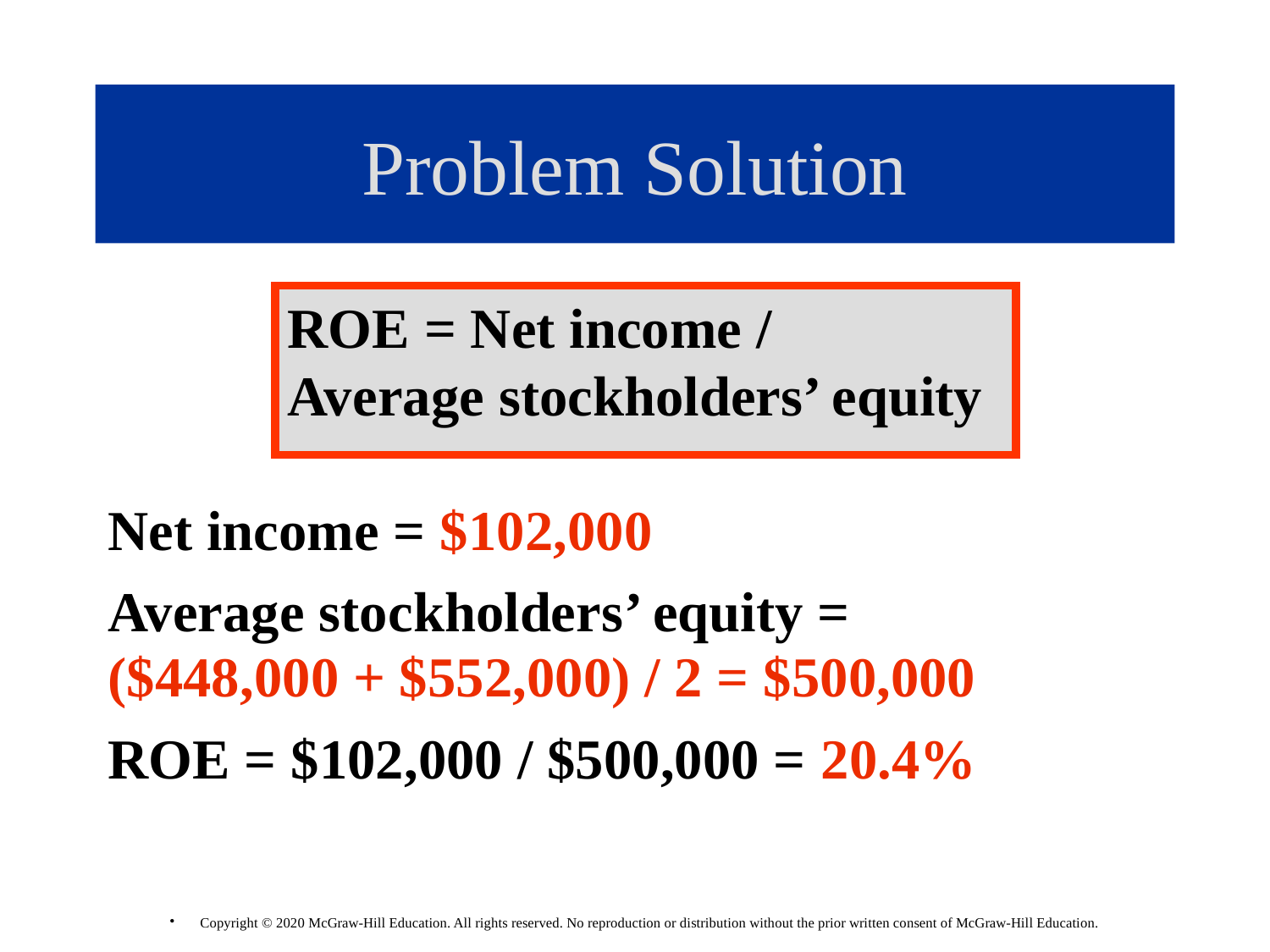

# Problem Solution
ROE = Net income /            Average stockholders’ equity

Net income = $102,000

Average stockholders’ equity =
($448,000 + $552,000) / 2 = $500,000

ROE = $102,000 / $500,000 = 20.4%